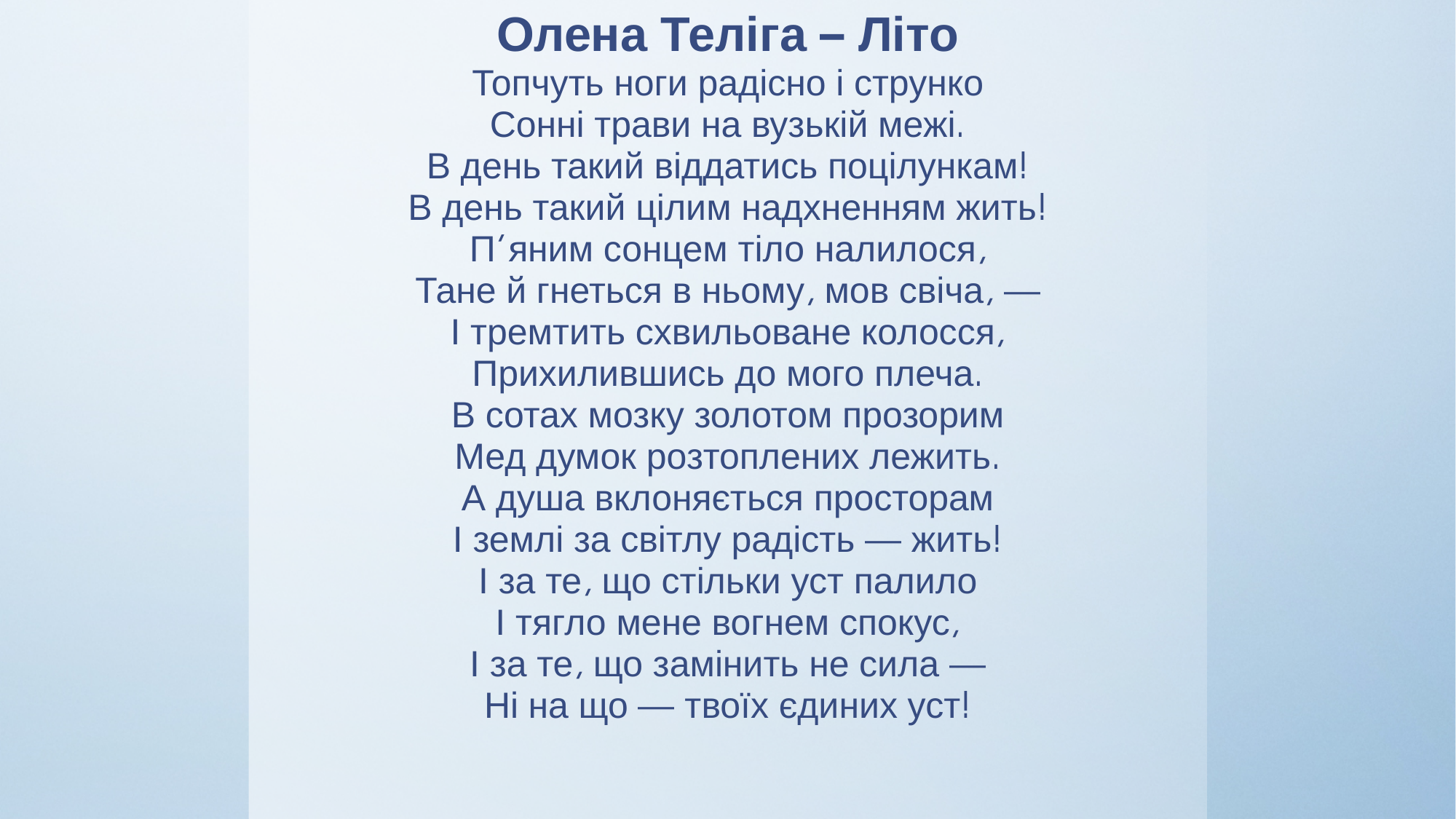

Олена Теліга – Літо
Топчуть ноги радісно і струнко
Сонні трави на вузькій межі.
В день такий віддатись поцілункам!
В день такий цілим надхненням жить!
П’яним сонцем тіло налилося,
Тане й гнеться в ньому, мов свіча, —
І тремтить схвильоване колосся,
Прихилившись до мого плеча.
В сотах мозку золотом прозорим
Мед думок розтоплених лежить.
А душа вклоняється просторам
І землі за світлу радість — жить!
І за те, що стільки уст палило
І тягло мене вогнем спокус,
І за те, що замінить не сила —
Ні на що — твоїх єдиних уст!